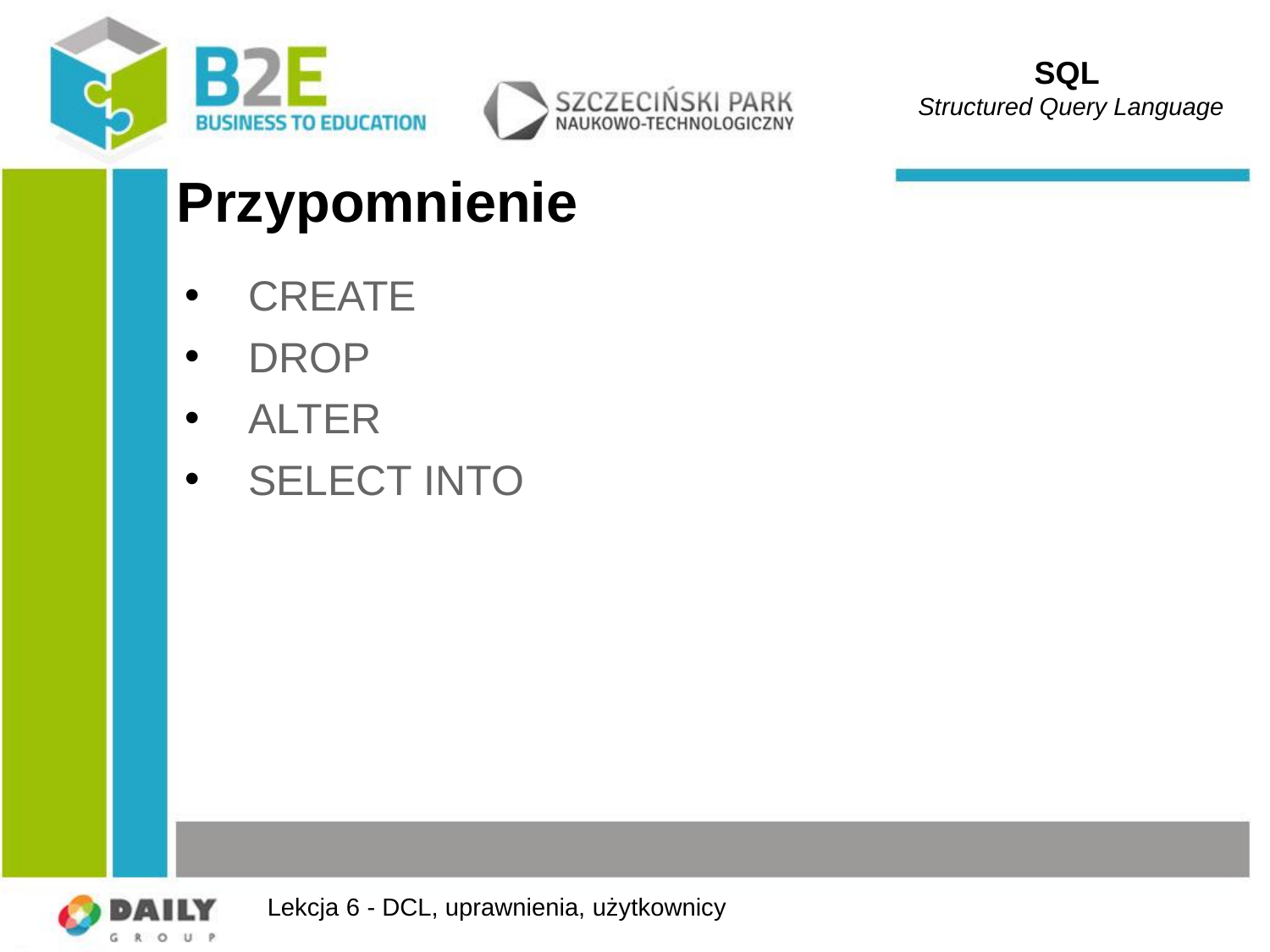

SQL
Structured Query Language
# Przypomnienie
CREATE
DROP
ALTER
SELECT INTO
Lekcja 6 - DCL, uprawnienia, użytkownicy